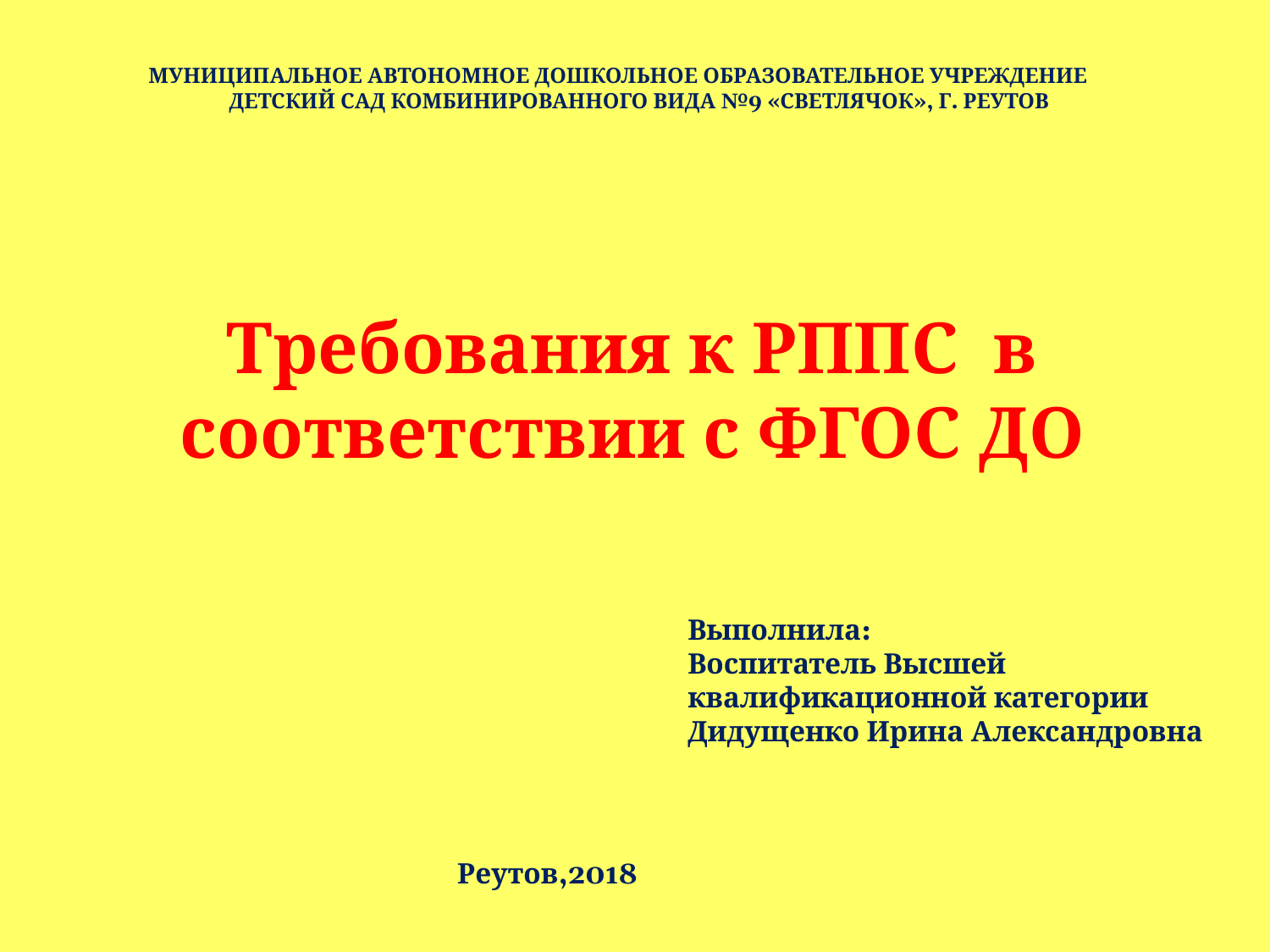

Муниципальное автономное дошкольное образовательное учреждение
        Детский сад комбинированного вида №9 «Светлячок», Г. реутов
# Требования к РППС  в соответствии с ФГОС ДО

Выполнила:
Воспитатель Высшей квалификационной категории
Дидущенко Ирина Александровна

Реутов,2018